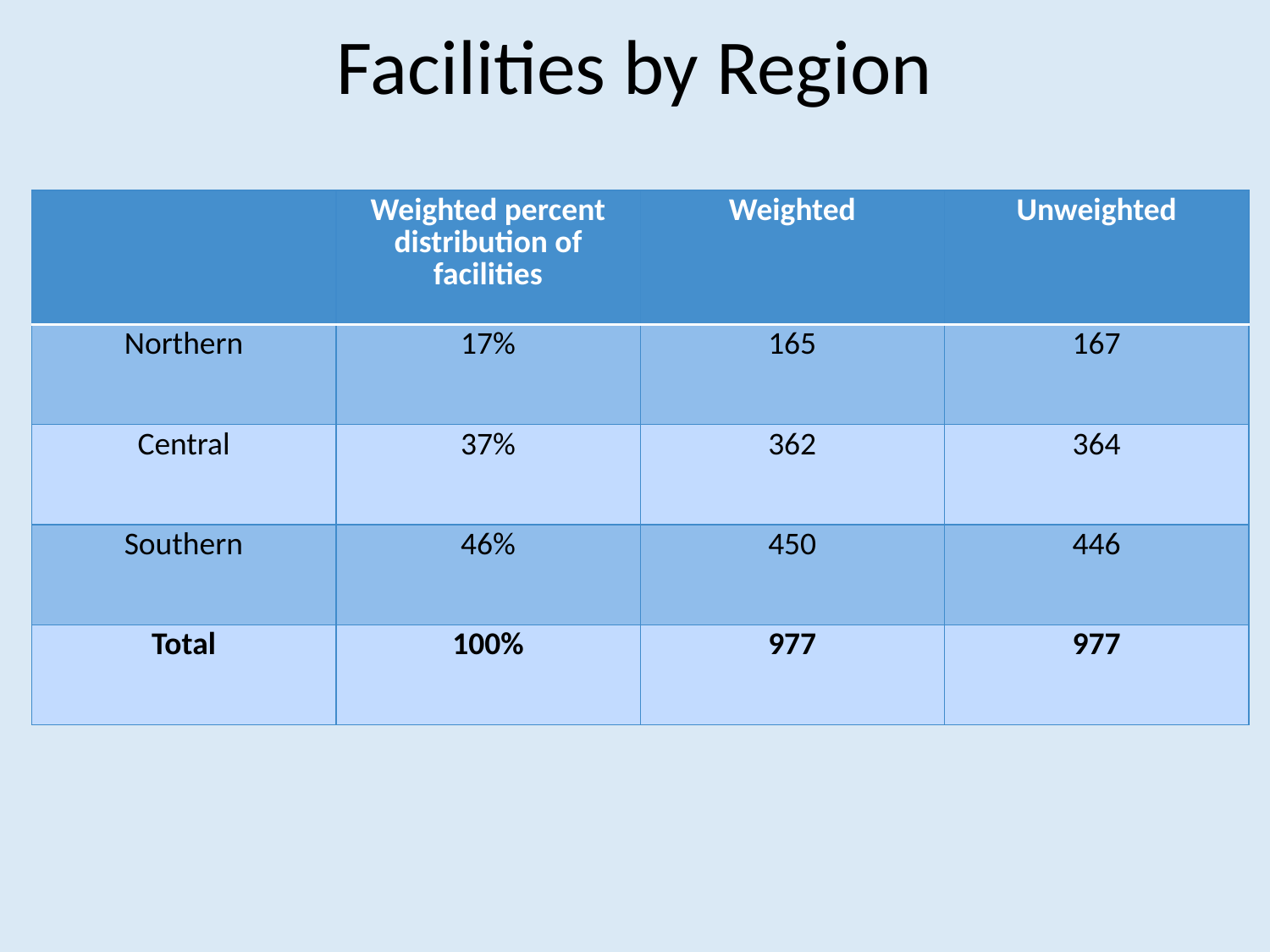

# Facilities by Region
|  | Weighted percent distribution of facilities | Weighted | Unweighted |
| --- | --- | --- | --- |
| Northern | 17% | 165 | 167 |
| Central | 37% | 362 | 364 |
| Southern | 46% | 450 | 446 |
| Total | 100% | 977 | 977 |